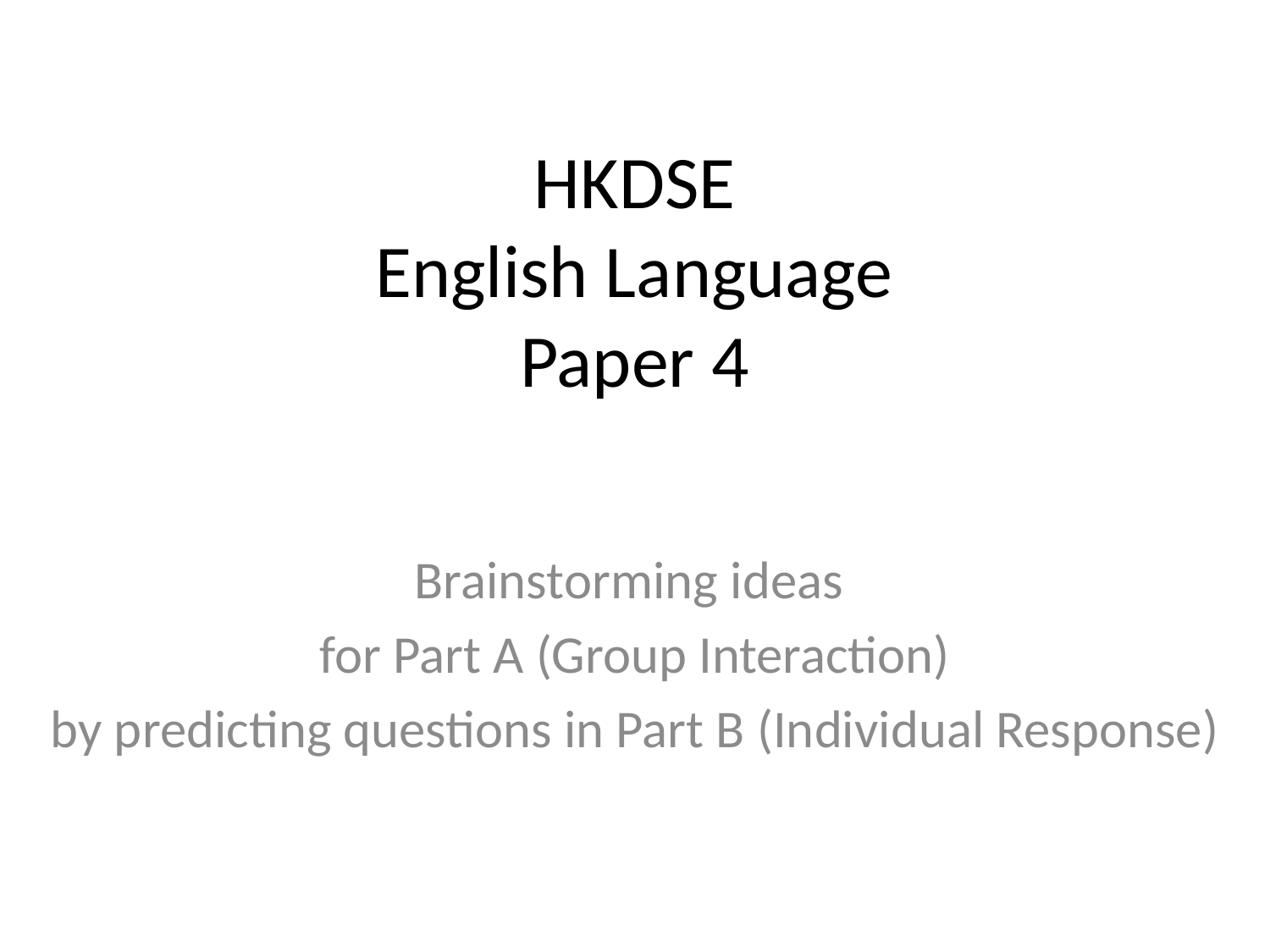

# HKDSE English Language Paper 4
Brainstorming ideas
for Part A (Group Interaction)
by predicting questions in Part B (Individual Response)